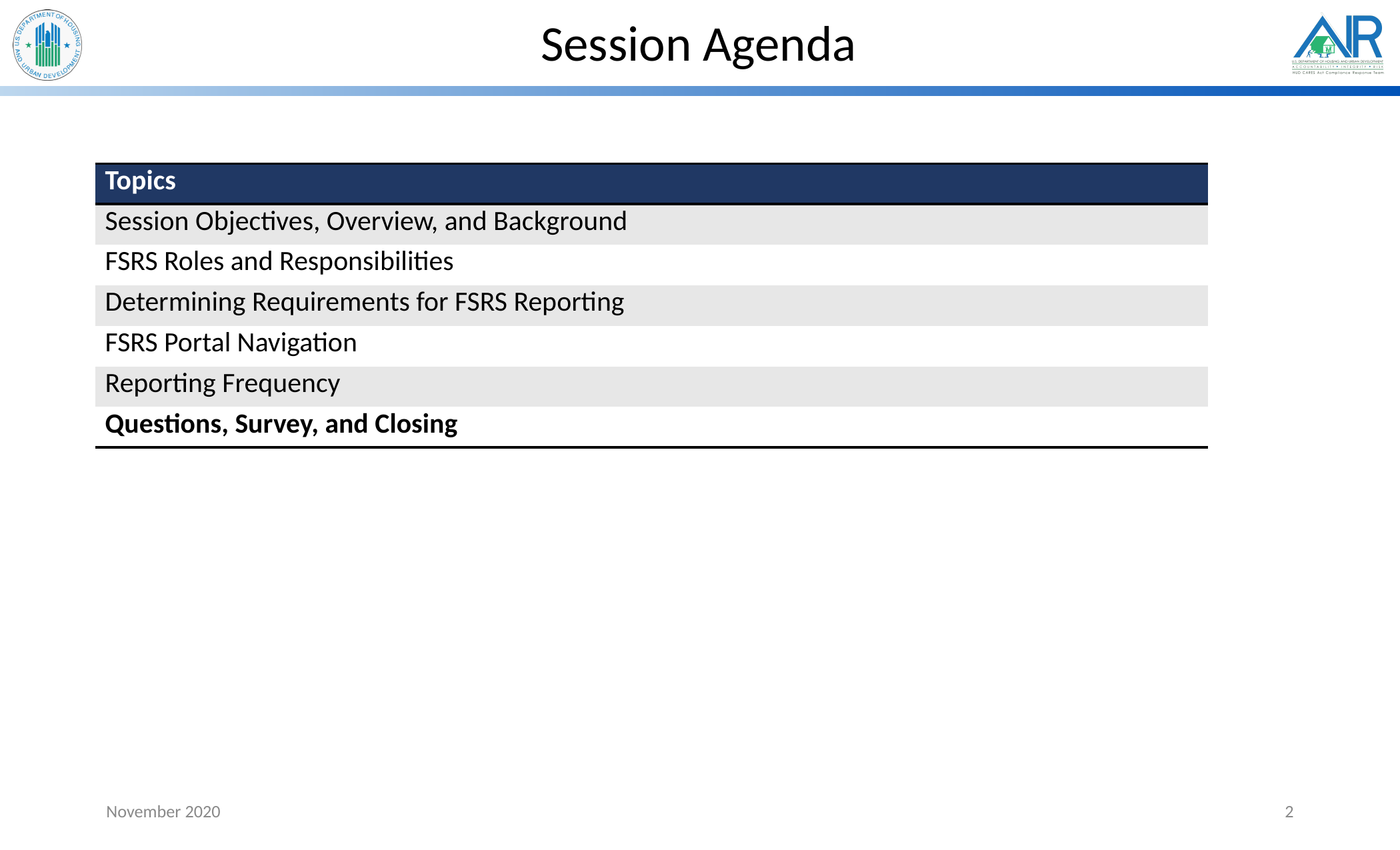

# Session Agenda
| Topics |
| --- |
| Session Objectives, Overview, and Background |
| FSRS Roles and Responsibilities |
| Determining Requirements for FSRS Reporting |
| FSRS Portal Navigation |
| Reporting Frequency |
| Questions, Survey, and Closing |
November 2020
2